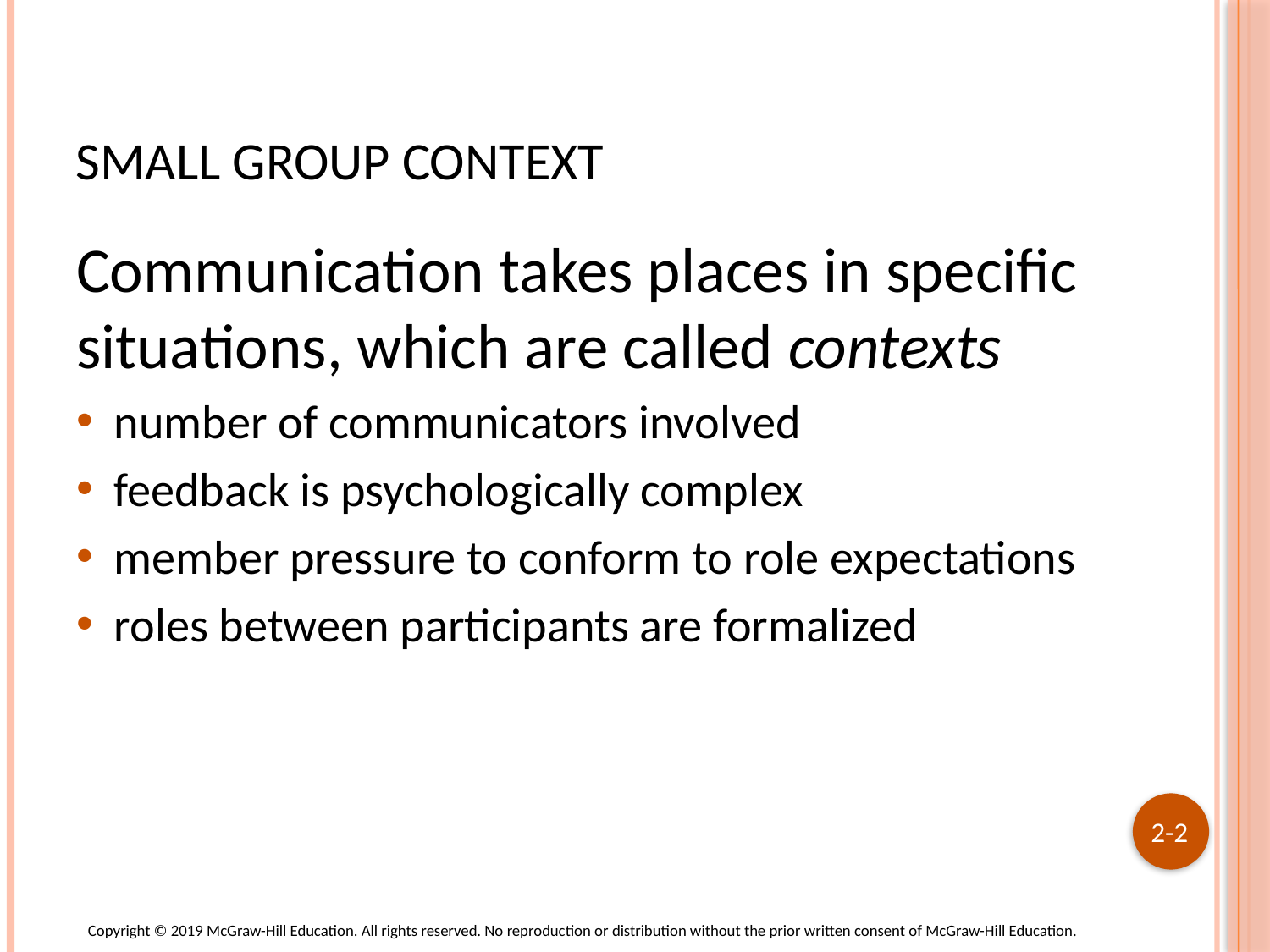

# Small Group Context
Communication takes places in specific situations, which are called contexts
number of communicators involved
feedback is psychologically complex
member pressure to conform to role expectations
roles between participants are formalized